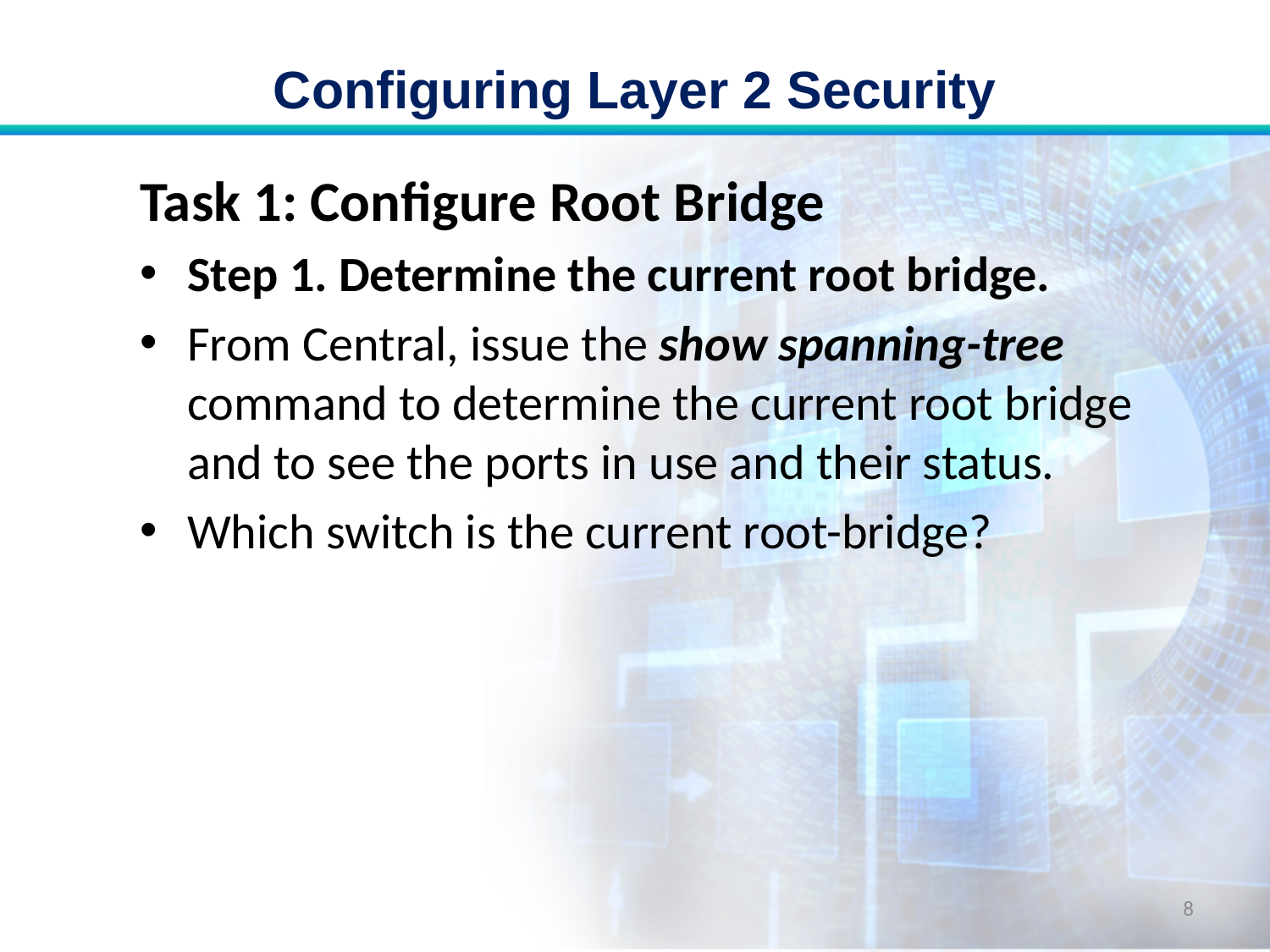

# Configuring Layer 2 Security
Task 1: Configure Root Bridge
Step 1. Determine the current root bridge.
From Central, issue the show spanning-tree command to determine the current root bridge and to see the ports in use and their status.
Which switch is the current root-bridge?
8